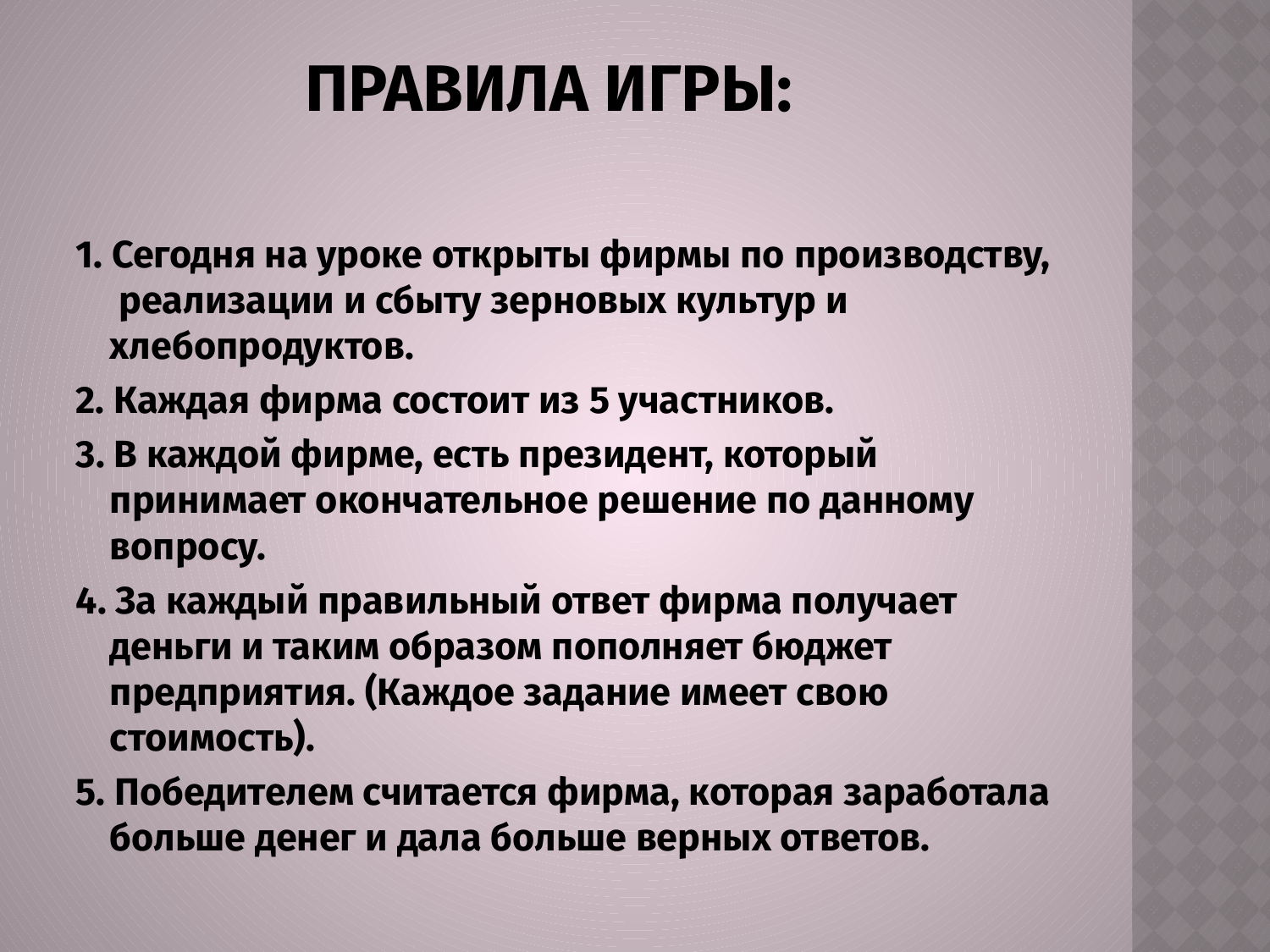

# Правила игры:
1. Сегодня на уроке открыты фирмы по производству,  реализации и сбыту зерновых культур и хлебопродуктов.
2. Каждая фирма состоит из 5 участников.
3. В каждой фирме, есть президент, который принимает окончательное решение по данному вопросу.
4. За каждый правильный ответ фирма получает деньги и таким образом пополняет бюджет предприятия. (Каждое задание имеет свою стоимость).
5. Победителем считается фирма, которая заработала больше денег и дала больше верных ответов.